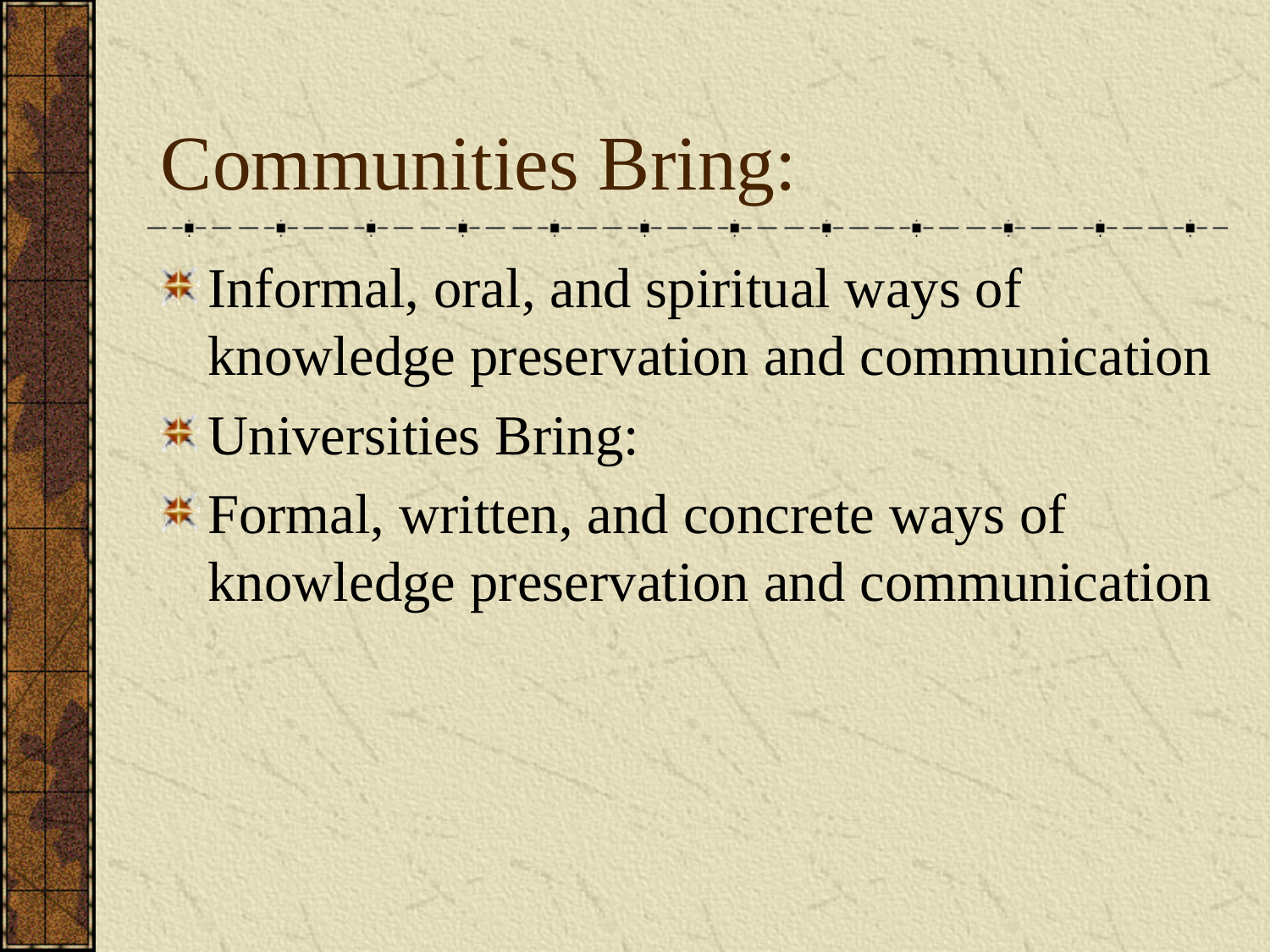

# Communities Bring:
Informal, oral, and spiritual ways of knowledge preservation and communication
Universities Bring:
Formal, written, and concrete ways of knowledge preservation and communication